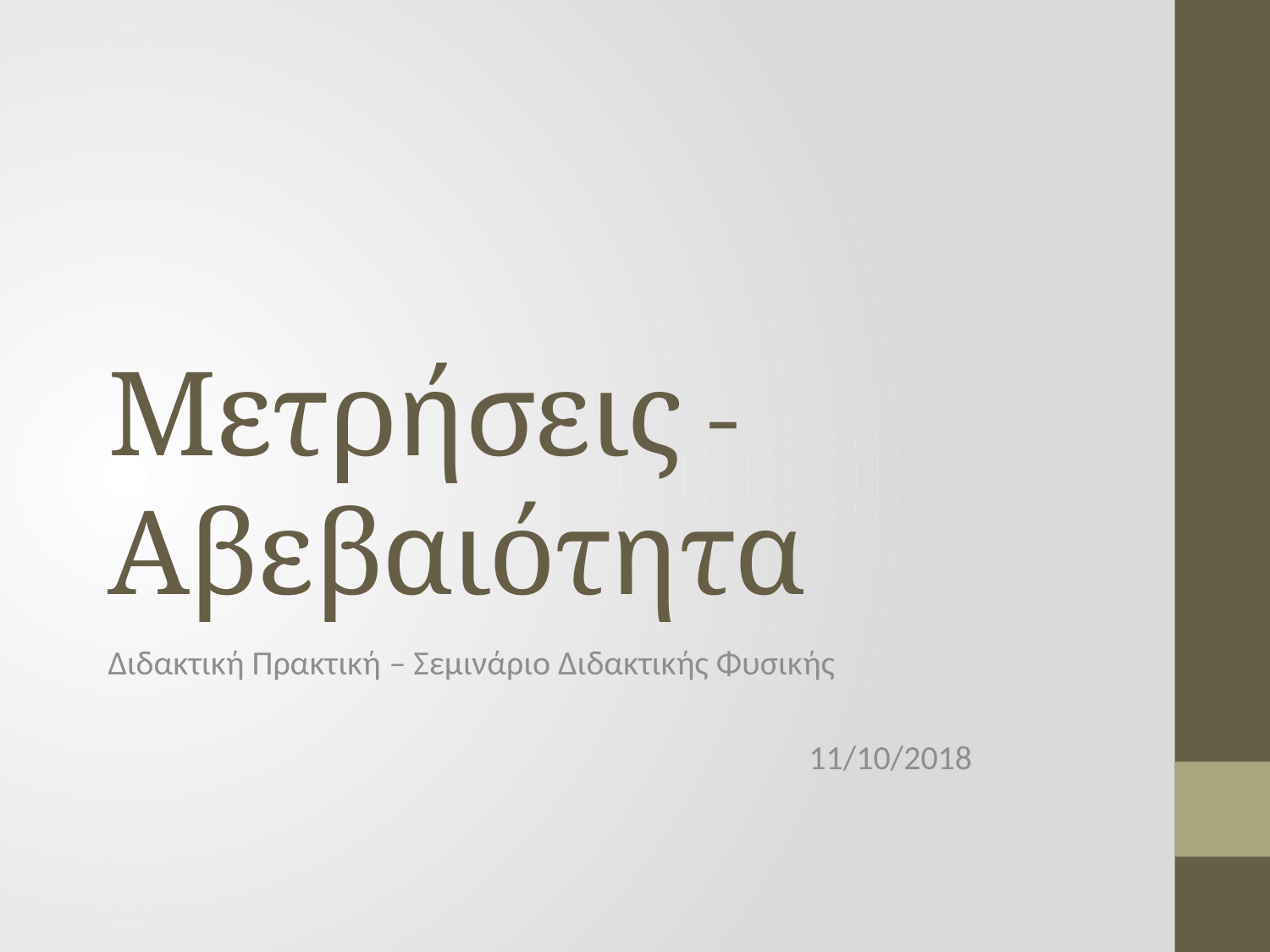

# Μετρήσεις - Αβεβαιότητα
Διδακτική Πρακτική – Σεμινάριο Διδακτικής Φυσικής

11/10/2018